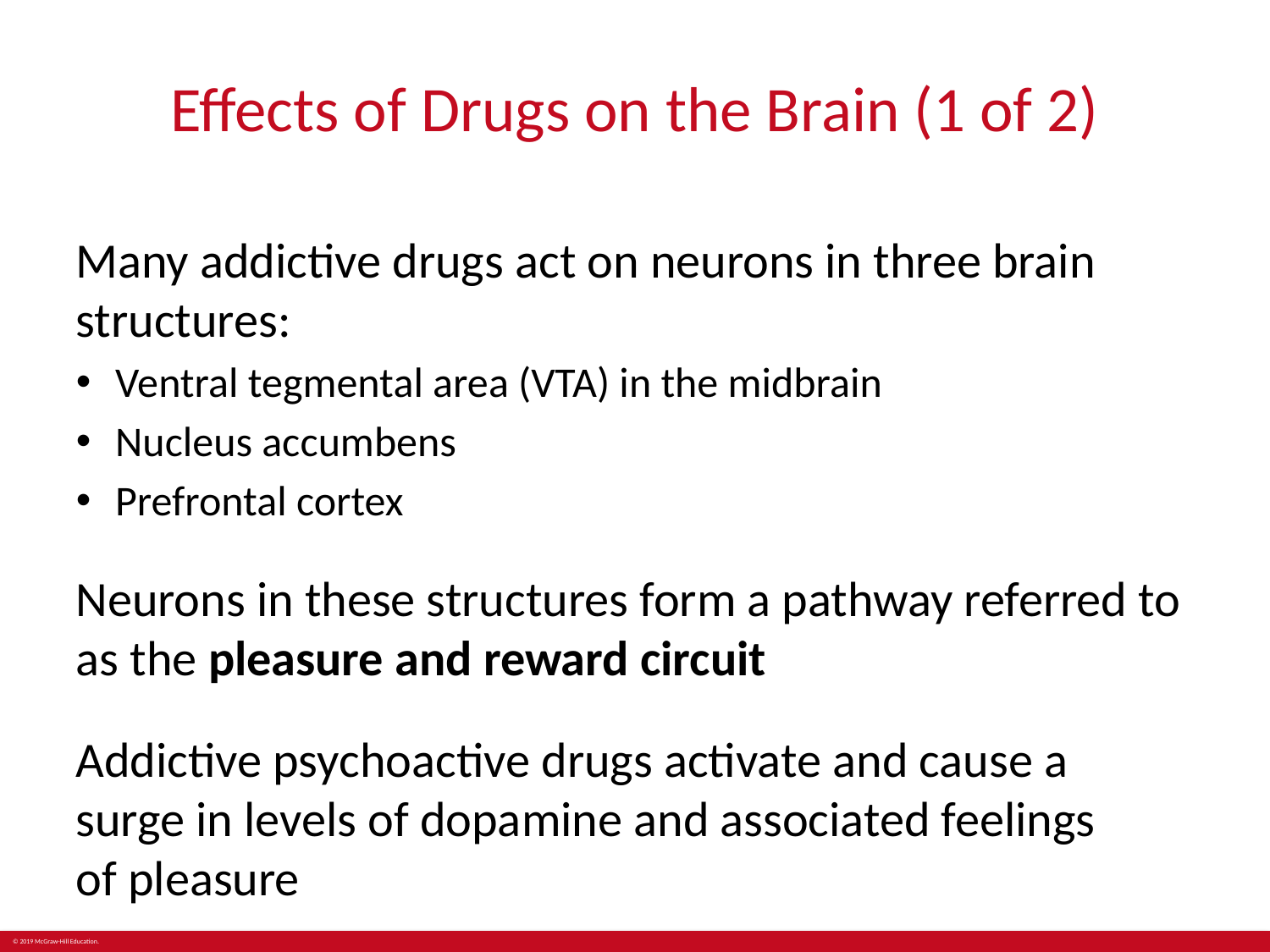

# Effects of Drugs on the Brain (1 of 2)
Many addictive drugs act on neurons in three brain structures:
Ventral tegmental area (VTA) in the midbrain
Nucleus accumbens
Prefrontal cortex
Neurons in these structures form a pathway referred to as the pleasure and reward circuit
Addictive psychoactive drugs activate and cause a
surge in levels of dopamine and associated feelings
of pleasure